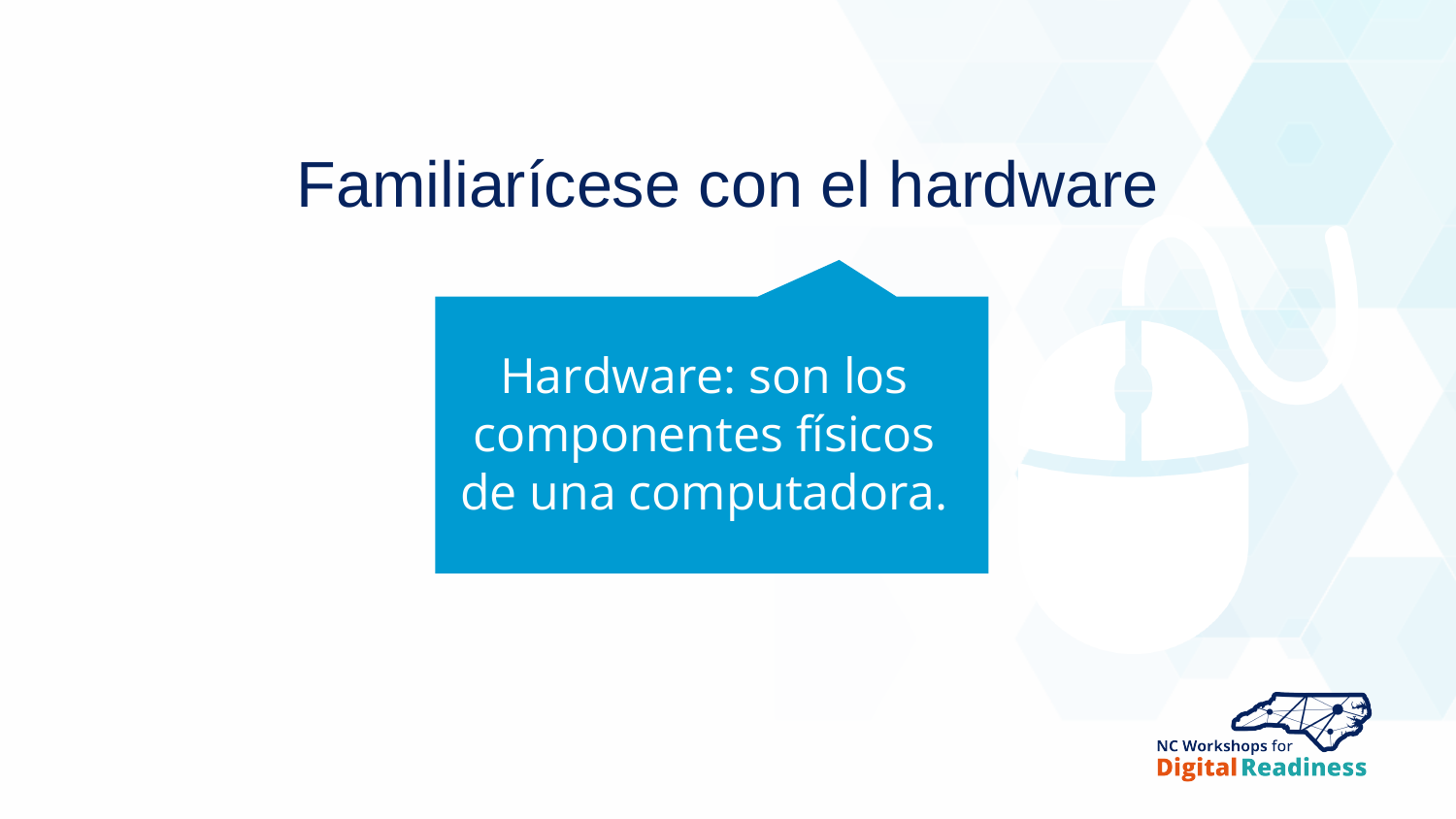

# Familiarícese con el hardware

Hardware: son los componentes físicos de una computadora.